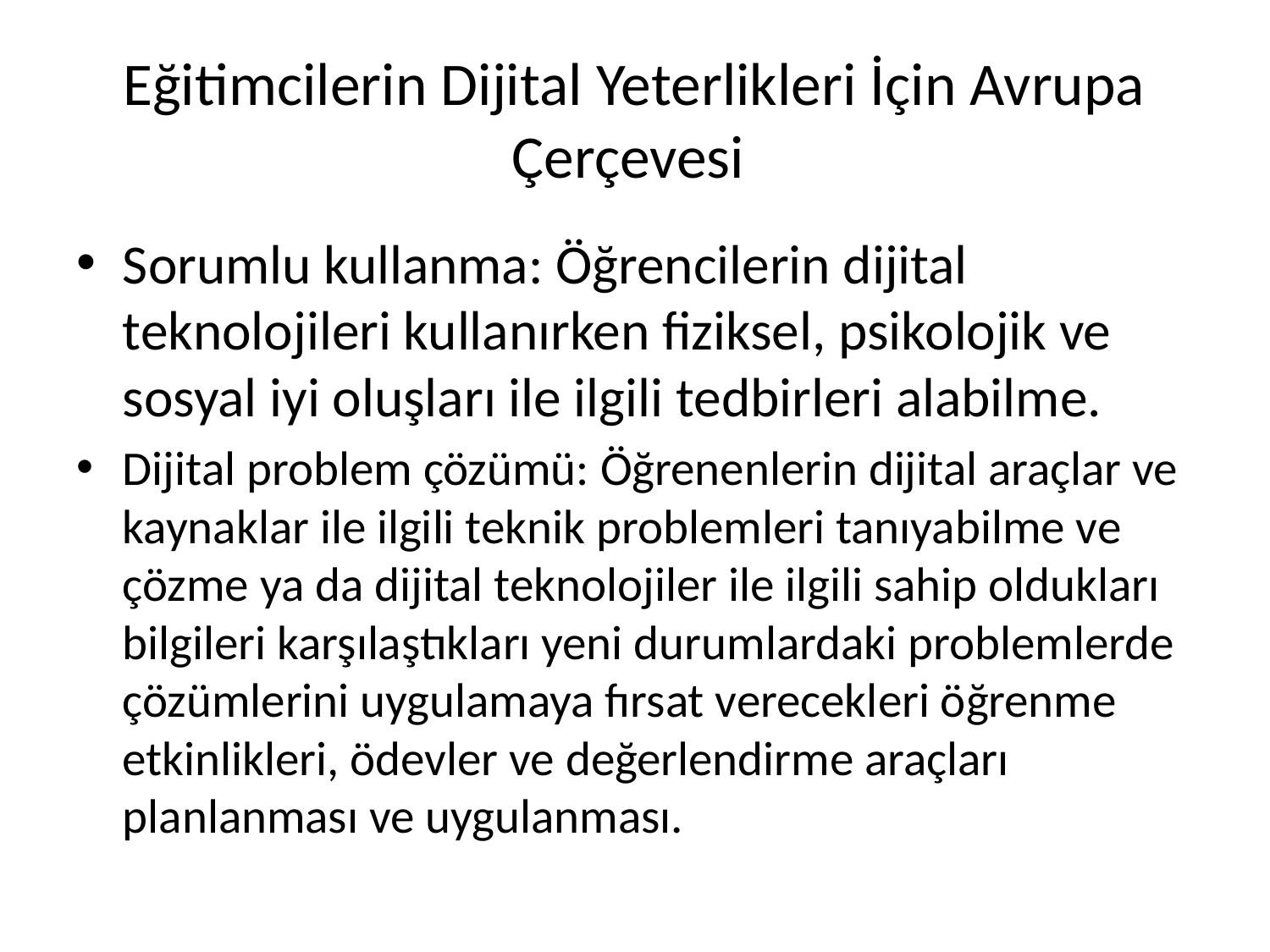

# Eğitimcilerin Dijital Yeterlikleri İçin Avrupa Çerçevesi
Sorumlu kullanma: Öğrencilerin dijital teknolojileri kullanırken fiziksel, psikolojik ve sosyal iyi oluşları ile ilgili tedbirleri alabilme.
Dijital problem çözümü: Öğrenenlerin dijital araçlar ve kaynaklar ile ilgili teknik problemleri tanıyabilme ve çözme ya da dijital teknolojiler ile ilgili sahip oldukları bilgileri karşılaştıkları yeni durumlardaki problemlerde çözümlerini uygulamaya fırsat verecekleri öğrenme etkinlikleri, ödevler ve değerlendirme araçları planlanması ve uygulanması.